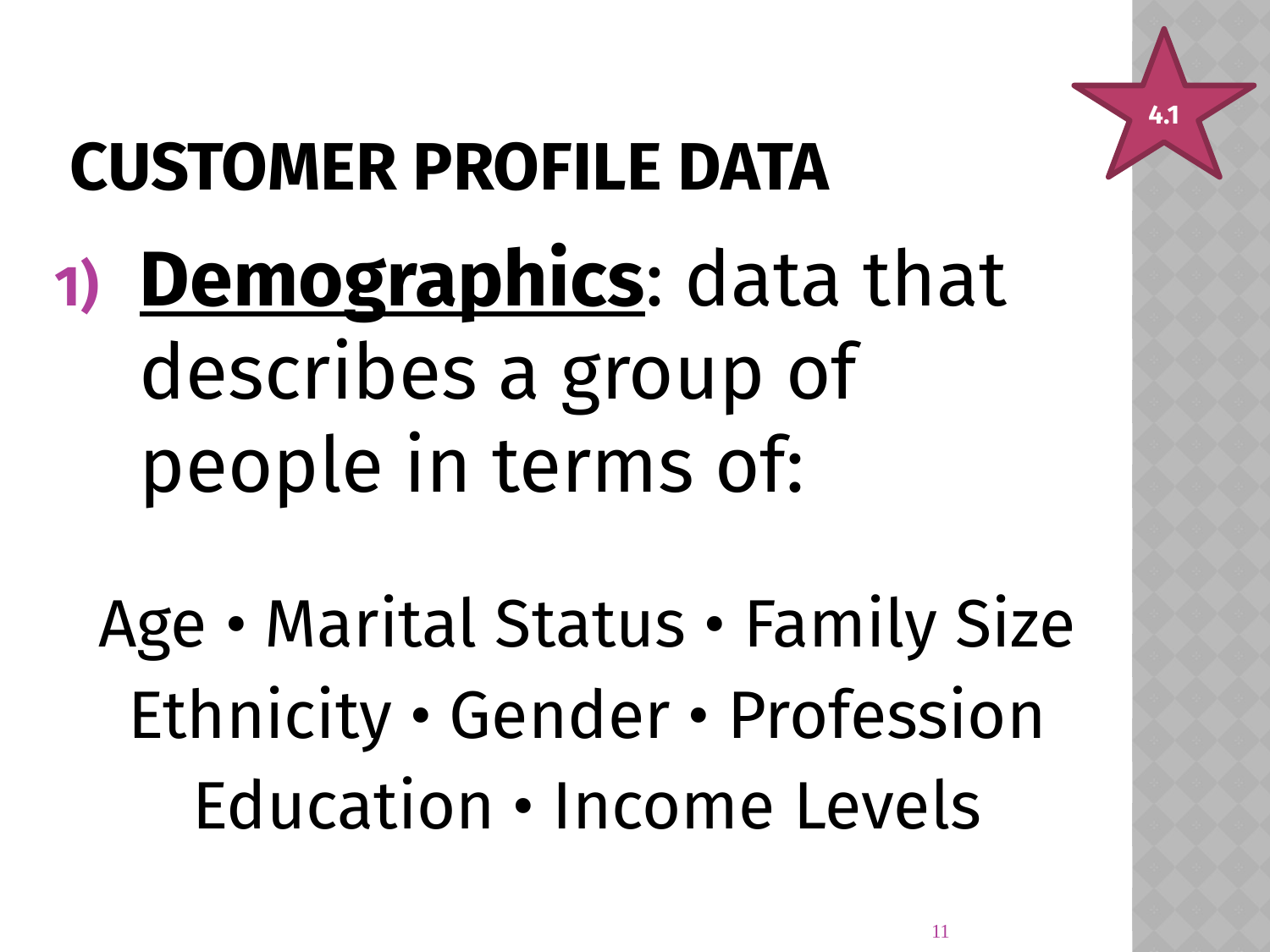

4.1
# Customer Profile Data
Demographics: data that describes a group of people in terms of:

Age • Marital Status • Family Size
Ethnicity • Gender • Profession
Education • Income Levels
11